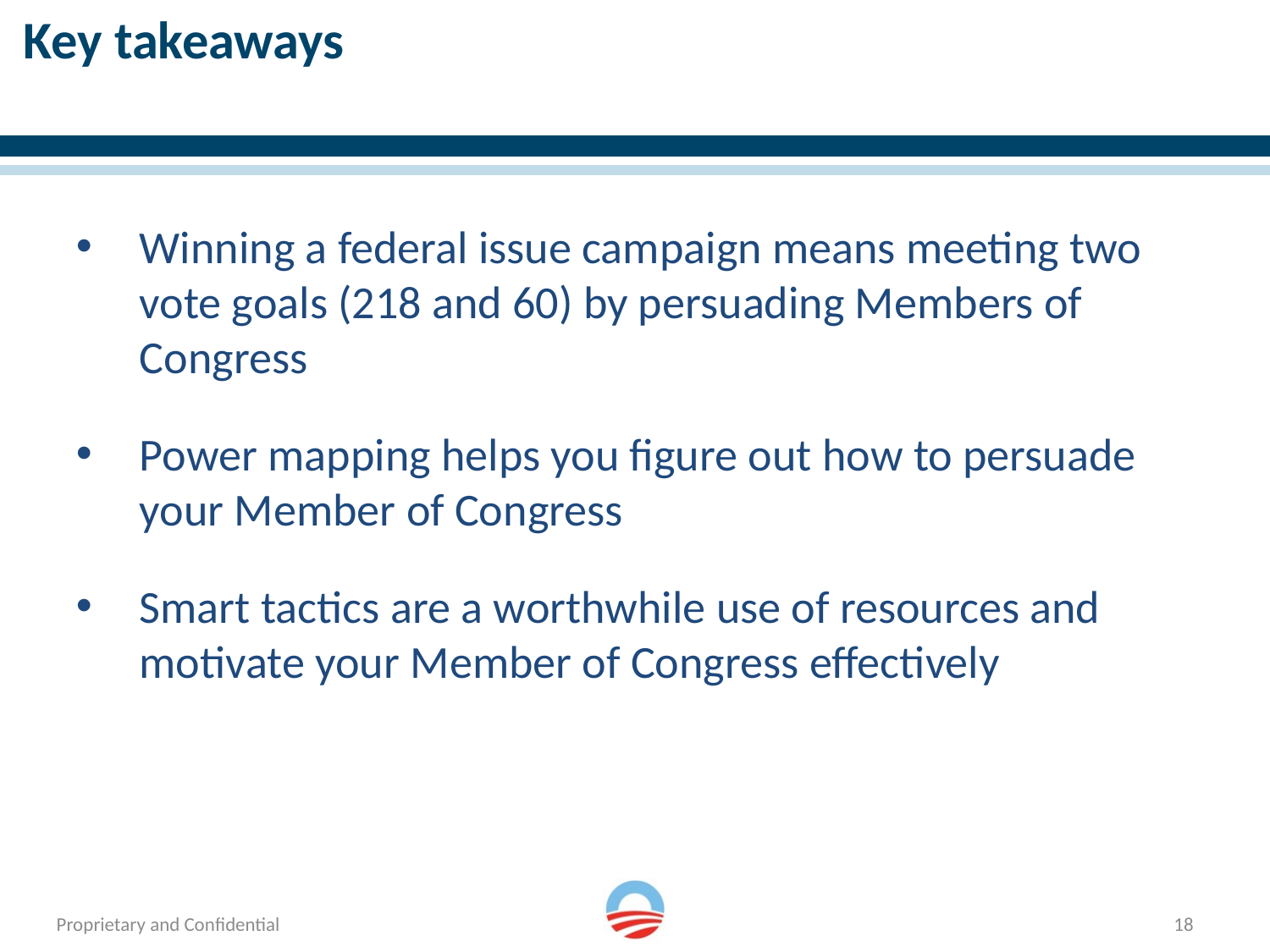

# Key takeaways
Winning a federal issue campaign means meeting two vote goals (218 and 60) by persuading Members of Congress
Power mapping helps you figure out how to persuade your Member of Congress
Smart tactics are a worthwhile use of resources and motivate your Member of Congress effectively

18